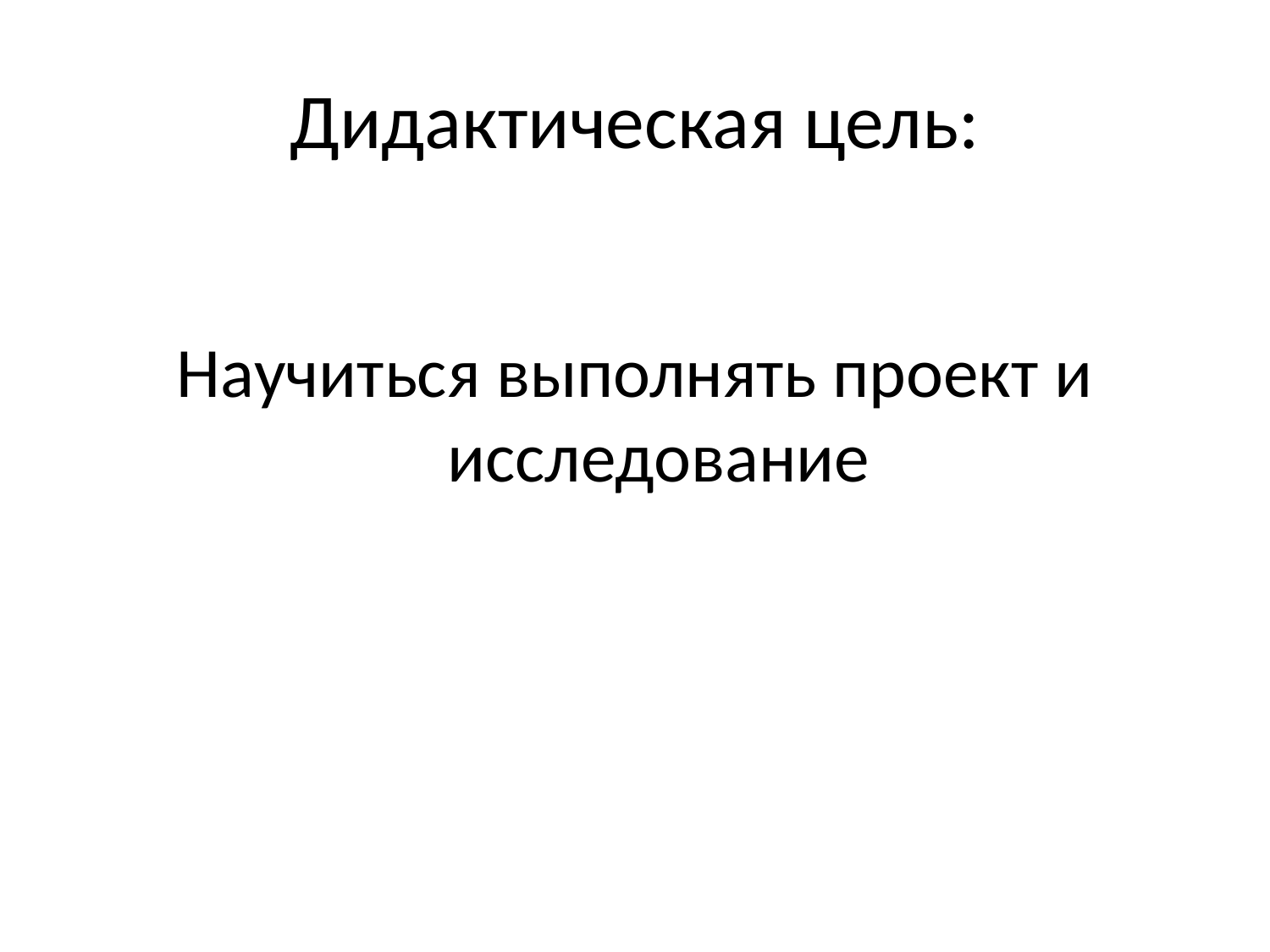

# Дидактическая цель:

Научиться выполнять проект и исследование